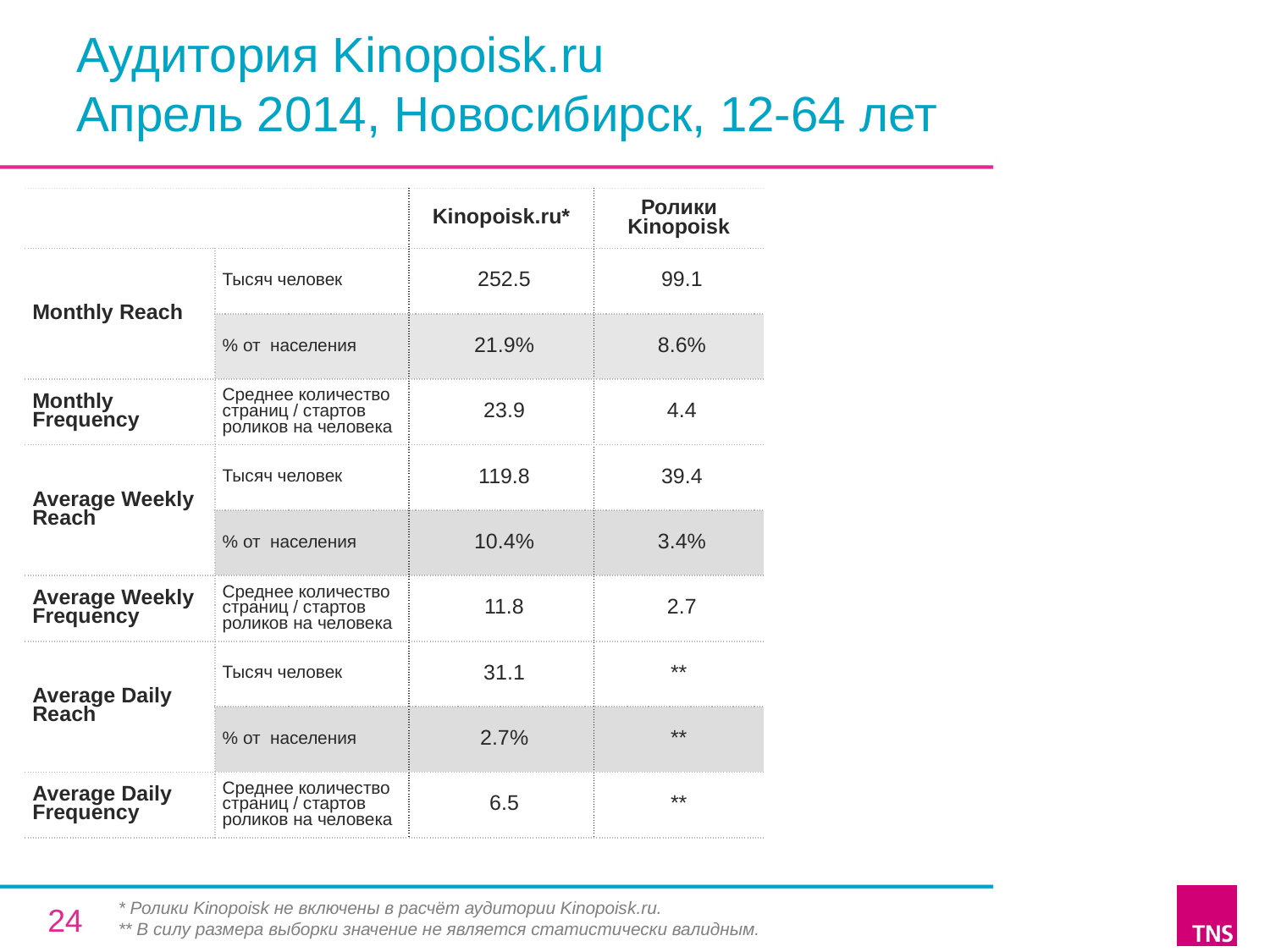

# Аудитория Kinopoisk.ru Апрель 2014, Новосибирск, 12-64 лет
|  |  | Kinopoisk.ru\* | Ролики Kinopoisk |
| --- | --- | --- | --- |
| Monthly Reach | Тысяч человек | 252.5 | 99.1 |
|  | % от населения | 21.9% | 8.6% |
| Monthly Frequency | Среднее количество страниц / стартов роликов на человека | 23.9 | 4.4 |
| Average Weekly Reach | Тысяч человек | 119.8 | 39.4 |
|  | % от населения | 10.4% | 3.4% |
| Average Weekly Frequency | Среднее количество страниц / стартов роликов на человека | 11.8 | 2.7 |
| Average Daily Reach | Тысяч человек | 31.1 | \*\* |
|  | % от населения | 2.7% | \*\* |
| Average Daily Frequency | Среднее количество страниц / стартов роликов на человека | 6.5 | \*\* |
* Ролики Kinopoisk не включены в расчёт аудитории Kinopoisk.ru.
** В силу размера выборки значение не является статистически валидным.
24